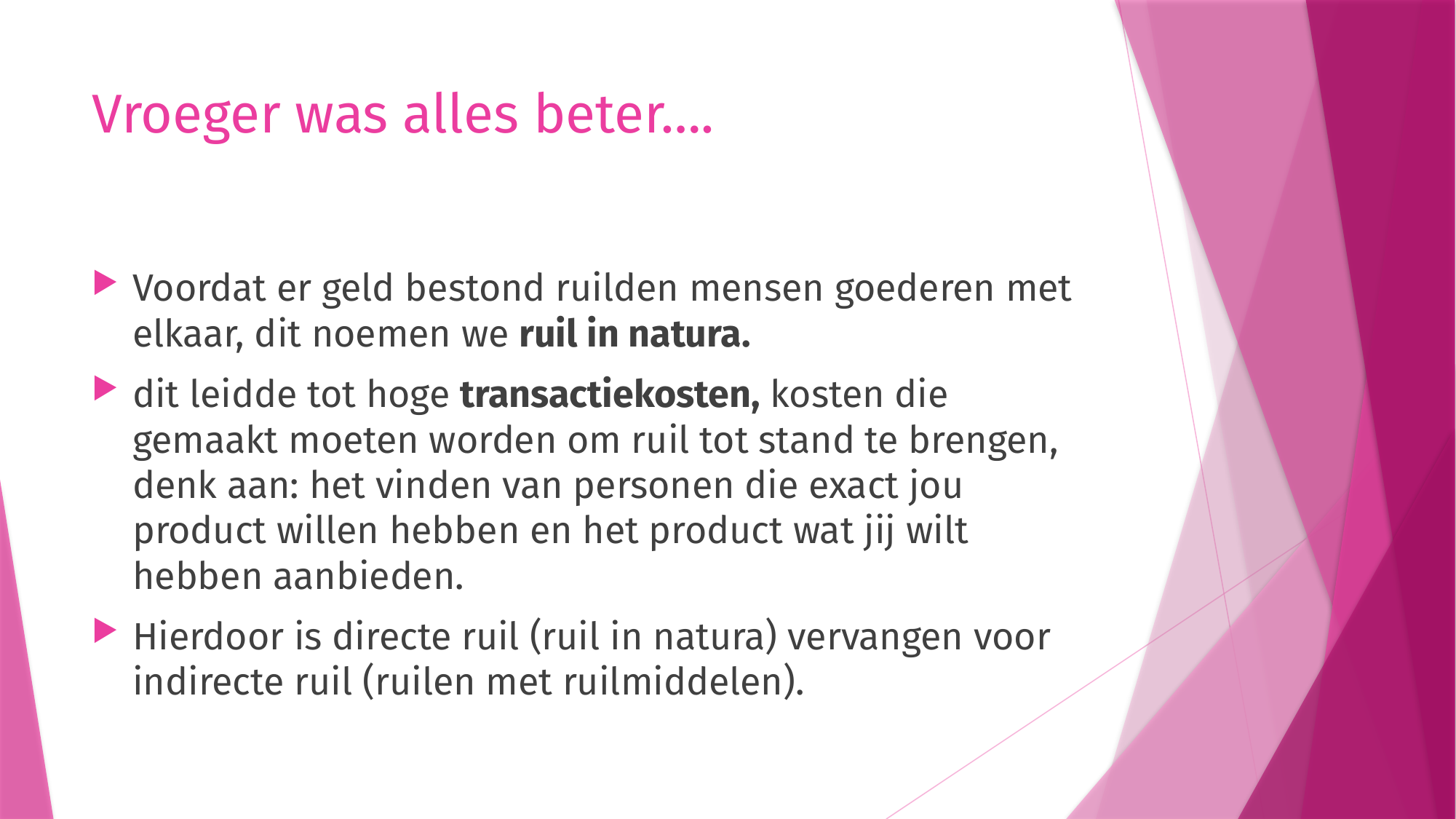

# Vroeger was alles beter….
Voordat er geld bestond ruilden mensen goederen met elkaar, dit noemen we ruil in natura.
dit leidde tot hoge transactiekosten, kosten die gemaakt moeten worden om ruil tot stand te brengen, denk aan: het vinden van personen die exact jou product willen hebben en het product wat jij wilt hebben aanbieden.
Hierdoor is directe ruil (ruil in natura) vervangen voor indirecte ruil (ruilen met ruilmiddelen).